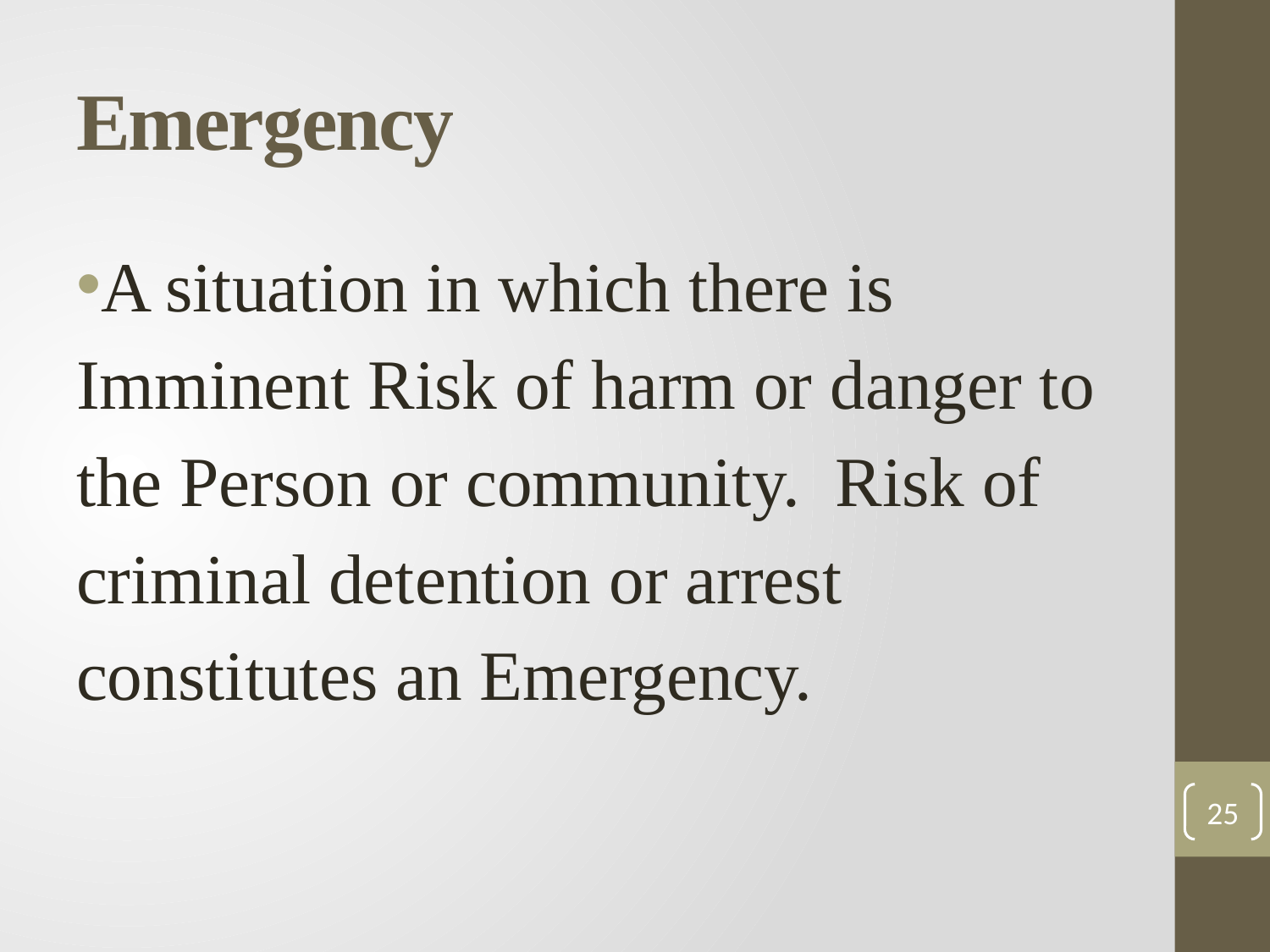

# Emergency
A situation in which there is Imminent Risk of harm or danger to the Person or community.  Risk of criminal detention or arrest constitutes an Emergency.

25